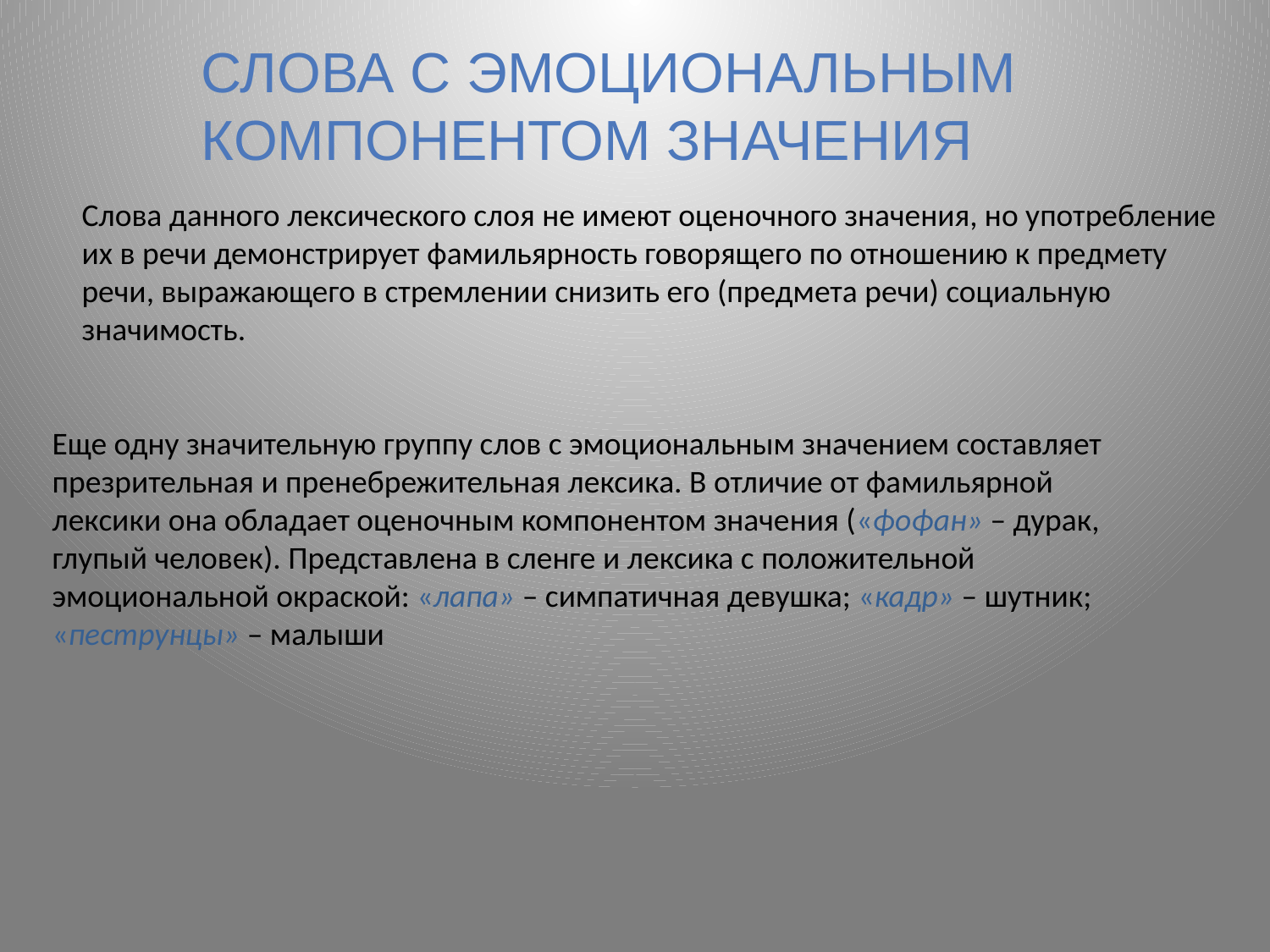

Слова с эмоциональным
компонентом значения
Слова данного лексического слоя не имеют оценочного значения, но употребление их в речи демонстрирует фамильярность говорящего по отношению к предмету речи, выражающего в стремлении снизить его (предмета речи) социальную значимость.
Еще одну значительную группу слов с эмоциональным значением составляет презрительная и пренебрежительная лексика. В отличие от фамильярной лексики она обладает оценочным компонентом значения («фофан» – дурак, глупый человек). Представлена в сленге и лексика с положительной эмоциональной окраской: «лапа» – симпатичная девушка; «кадр» – шутник; «пеструнцы» – малыши